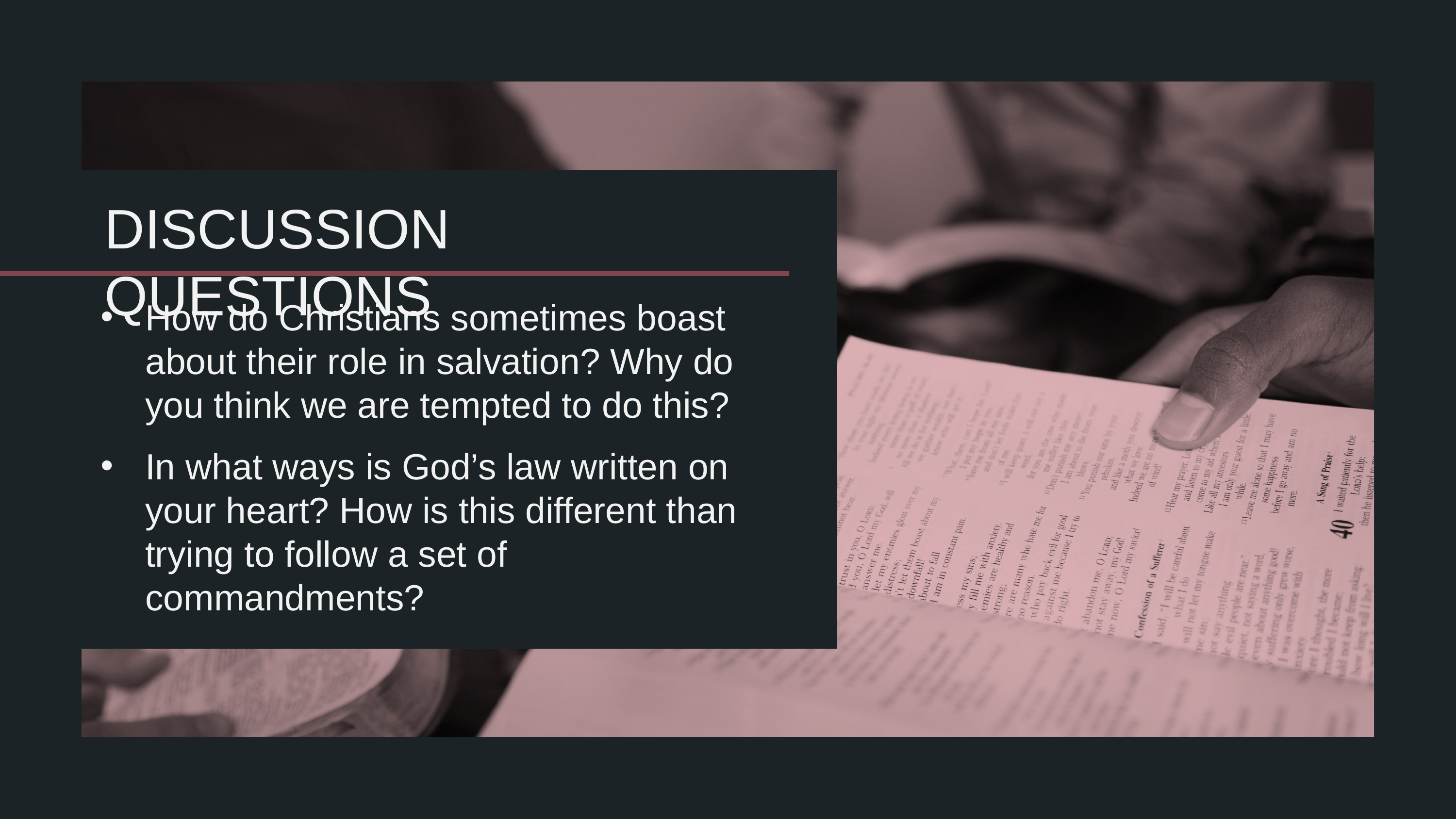

How do Christians sometimes boast about their role in salvation? Why do you think we are tempted to do this?
In what ways is God’s law written on your heart? How is this different than trying to follow a set of commandments?